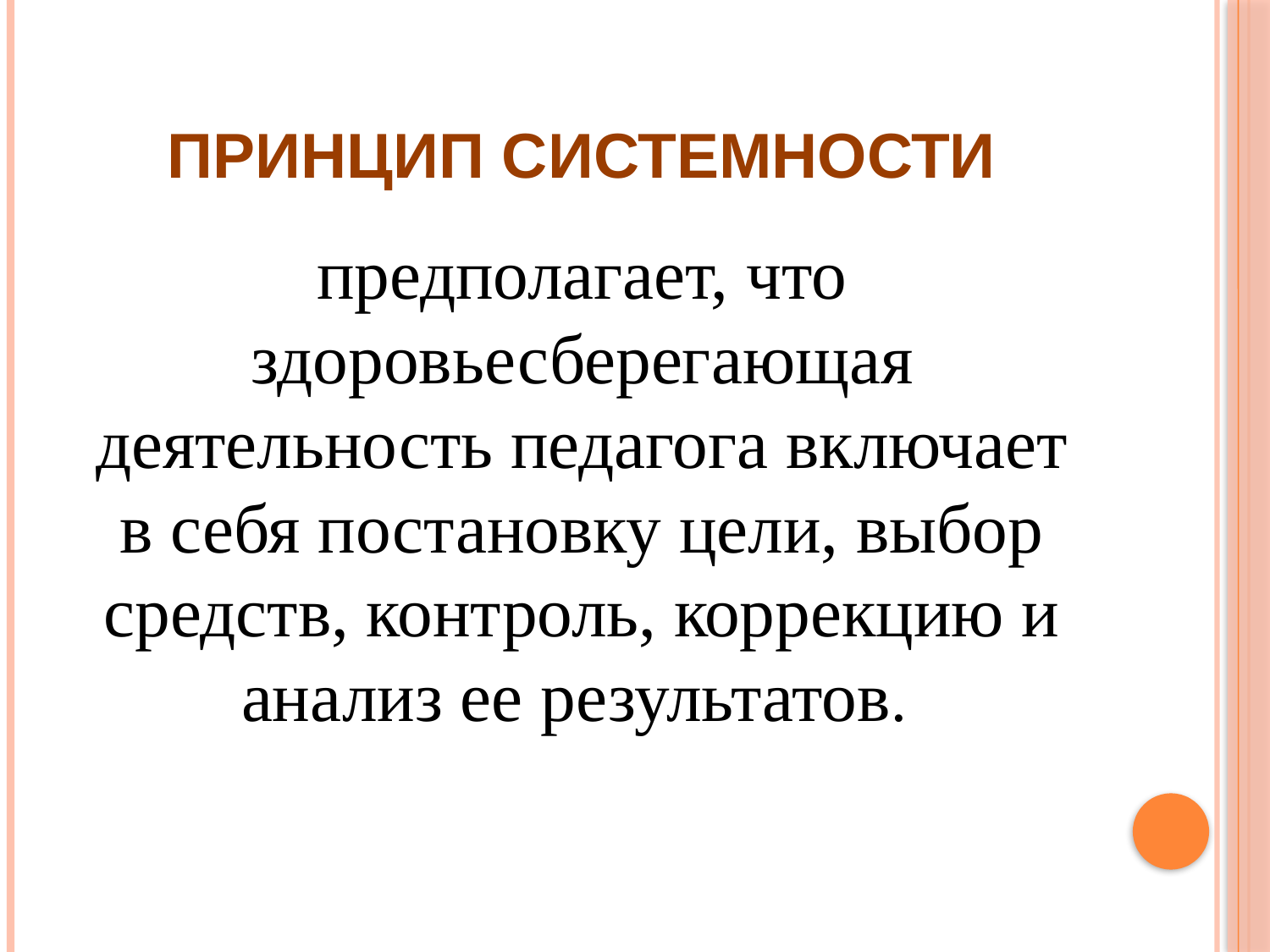

# Принцип системности
предполагает, что здоровьесберегающая деятельность педагога включает в себя постановку цели, выбор средств, контроль, коррекцию и анализ ее результатов.